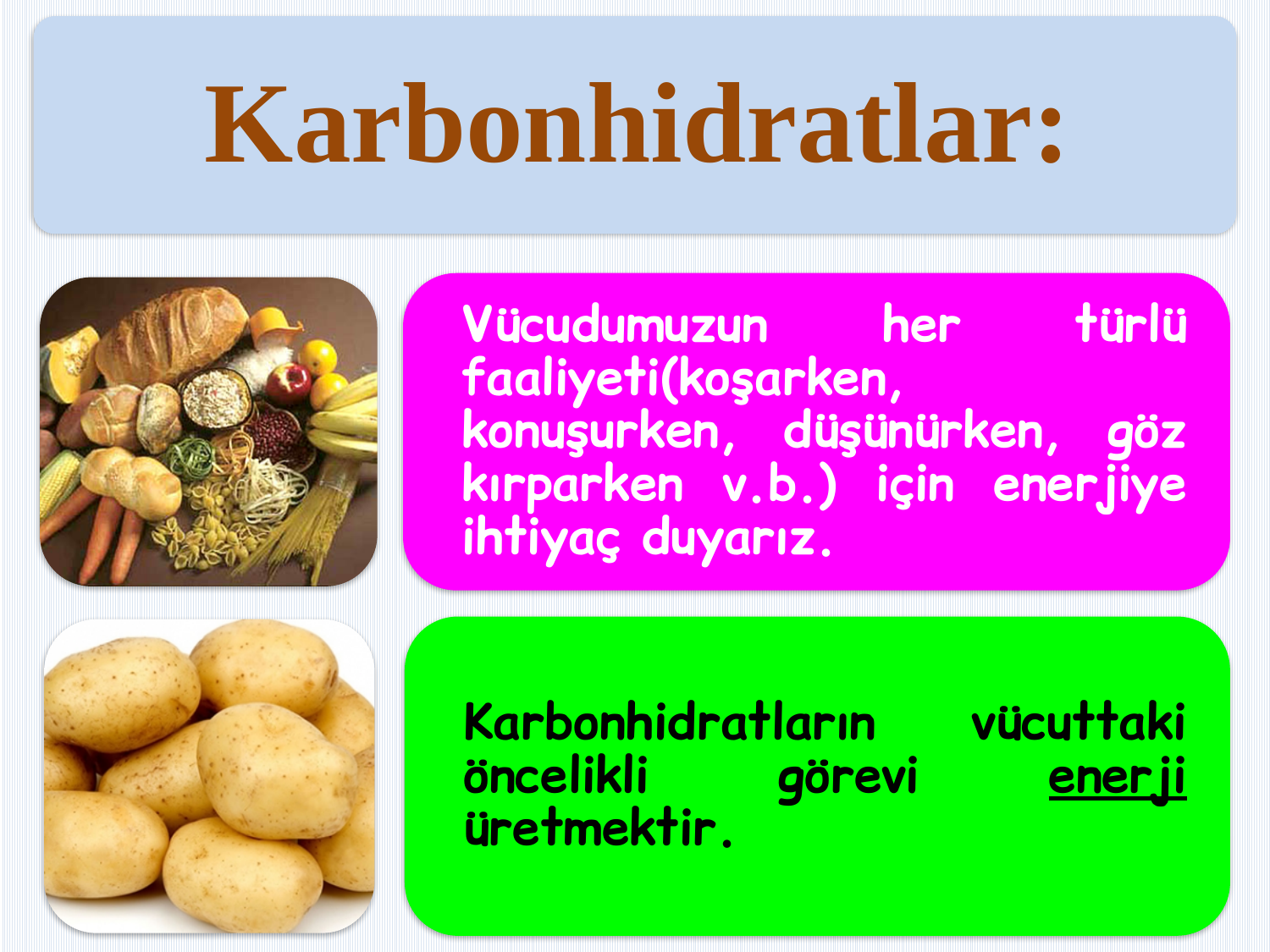

Karbonhidratlar:
Vücudumuzun her türlü faaliyeti(koşarken, konuşurken, düşünürken, göz kırparken v.b.) için enerjiye ihtiyaç duyarız.
Karbonhidratların vücuttaki öncelikli görevi enerji üretmektir.